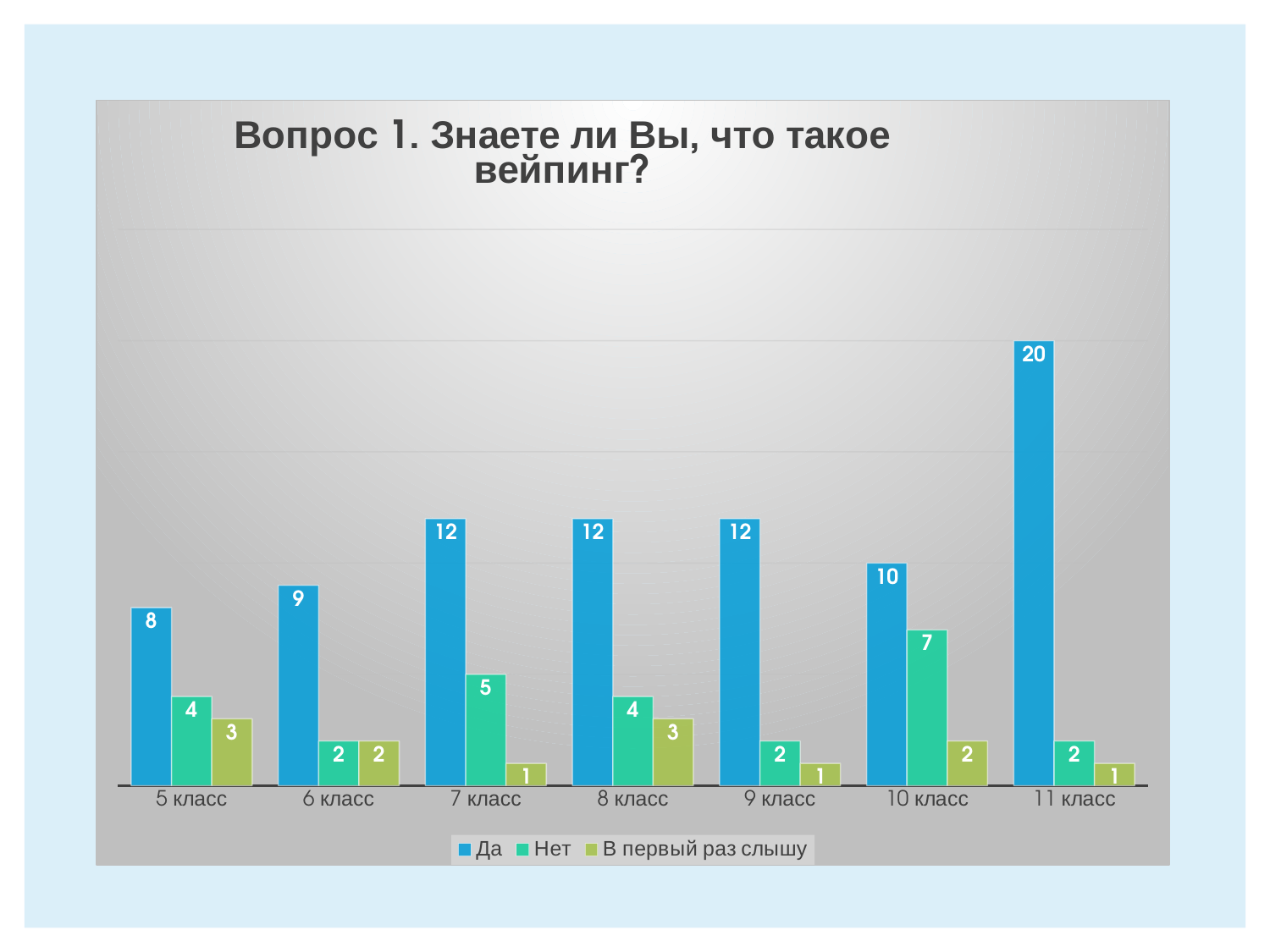

### Chart: Вопрос 1. Знаете ли Вы, что такое вейпинг?

| Category | Да | Нет | В первый раз слышу |
|---|---|---|---|
| 5 класс | 8.0 | 4.0 | 3.0 |
| 6 класс | 9.0 | 2.0 | 2.0 |
| 7 класс | 12.0 | 5.0 | 1.0 |
| 8 класс | 12.0 | 4.0 | 3.0 |
| 9 класс | 12.0 | 2.0 | 1.0 |
| 10 класс | 10.0 | 7.0 | 2.0 |
| 11 класс | 20.0 | 2.0 | 1.0 |